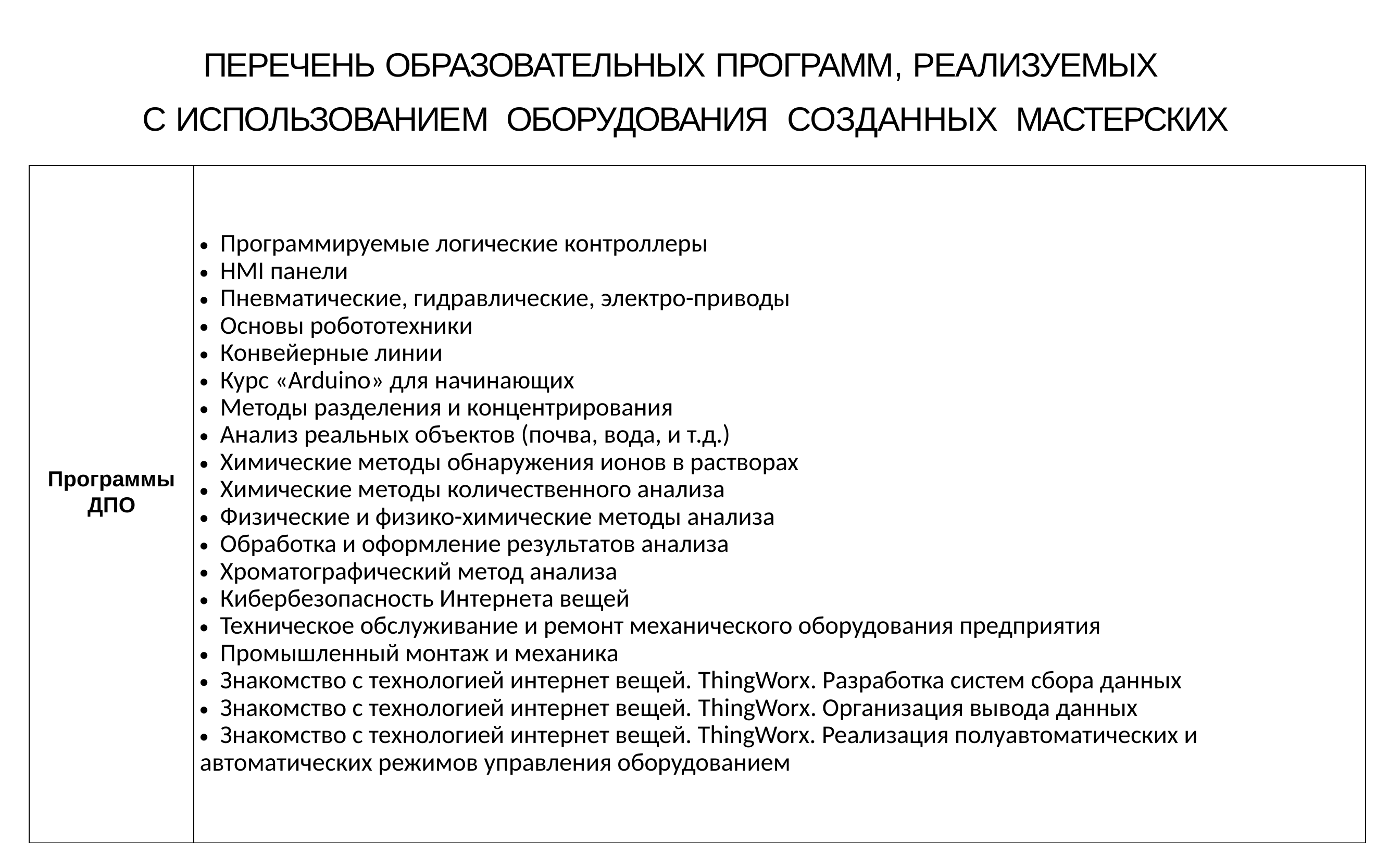

ПЕРЕЧЕНЬ ОБРАЗОВАТЕЛЬНЫХ ПРОГРАММ, РЕАЛИЗУЕМЫХ
С ИСПОЛЬЗОВАНИЕМ  ОБОРУДОВАНИЯ  СОЗДАННЫХ  МАСТЕРСКИХ
| Программы ДПО | Программируемые логические контроллеры HMI панели Пневматические, гидравлические, электро-приводы Основы робототехники Конвейерные линии Курс «Arduino» для начинающих Методы разделения и концентрирования Анализ реальных объектов (почва, вода, и т.д.) Химические методы обнаружения ионов в растворах Химические методы количественного анализа Физические и физико-химические методы анализа Обработка и оформление результатов анализа Хроматографический метод анализа Кибербезопасность Интернета вещей Техническое обслуживание и ремонт механического оборудования предприятия Промышленный монтаж и механика Знакомство с технологией интернет вещей. ThingWorx. Разработка систем сбора данных Знакомство с технологией интернет вещей. ThingWorx. Организация вывода данных Знакомство с технологией интернет вещей. ThingWorx. Реализация полуавтоматических и автоматических режимов управления оборудованием |
| --- | --- |